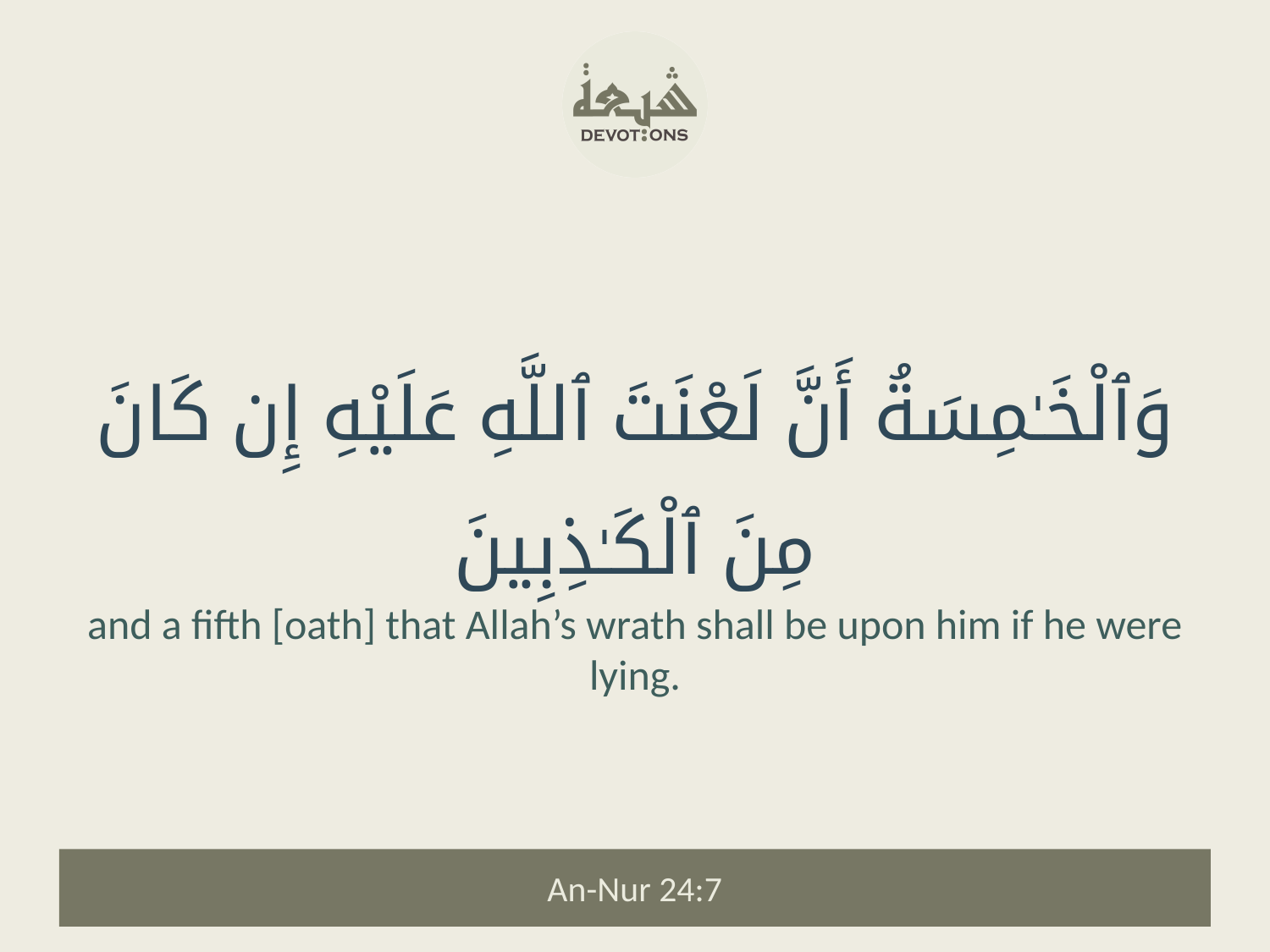

وَٱلْخَـٰمِسَةُ أَنَّ لَعْنَتَ ٱللَّهِ عَلَيْهِ إِن كَانَ مِنَ ٱلْكَـٰذِبِينَ
and a fifth [oath] that Allah’s wrath shall be upon him if he were lying.
An-Nur 24:7